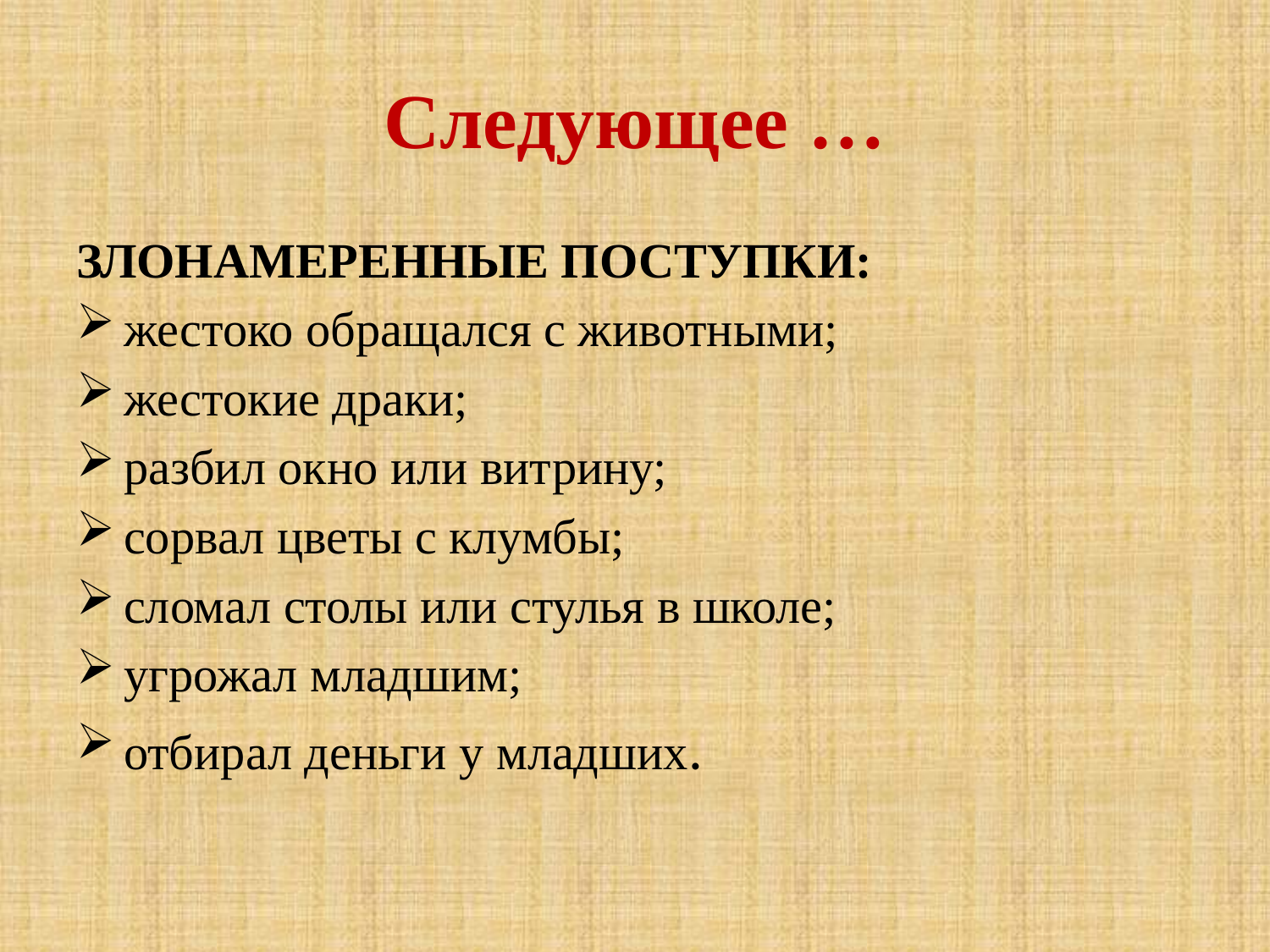

# Следующее …
ЗЛОНАМЕРЕННЫЕ ПОСТУПКИ:
жестоко обращался с животными;
жестокие драки;
разбил окно или витрину;
сорвал цветы с клумбы;
сломал столы или стулья в школе;
угрожал младшим;
отбирал деньги у младших.